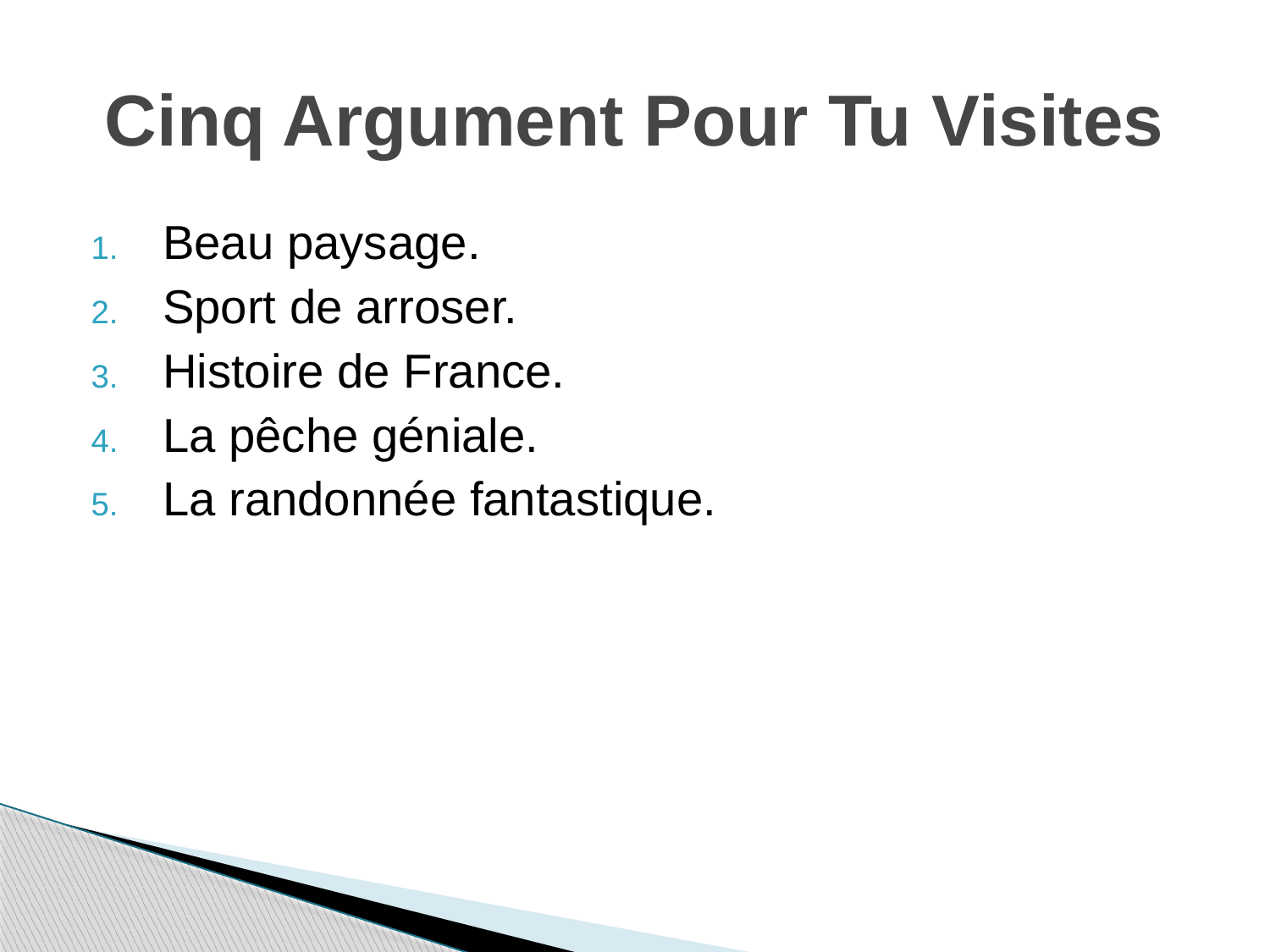

# Cinq Argument Pour Tu Visites
Beau paysage.
Sport de arroser.
Histoire de France.
La pêche géniale.
La randonnée fantastique.